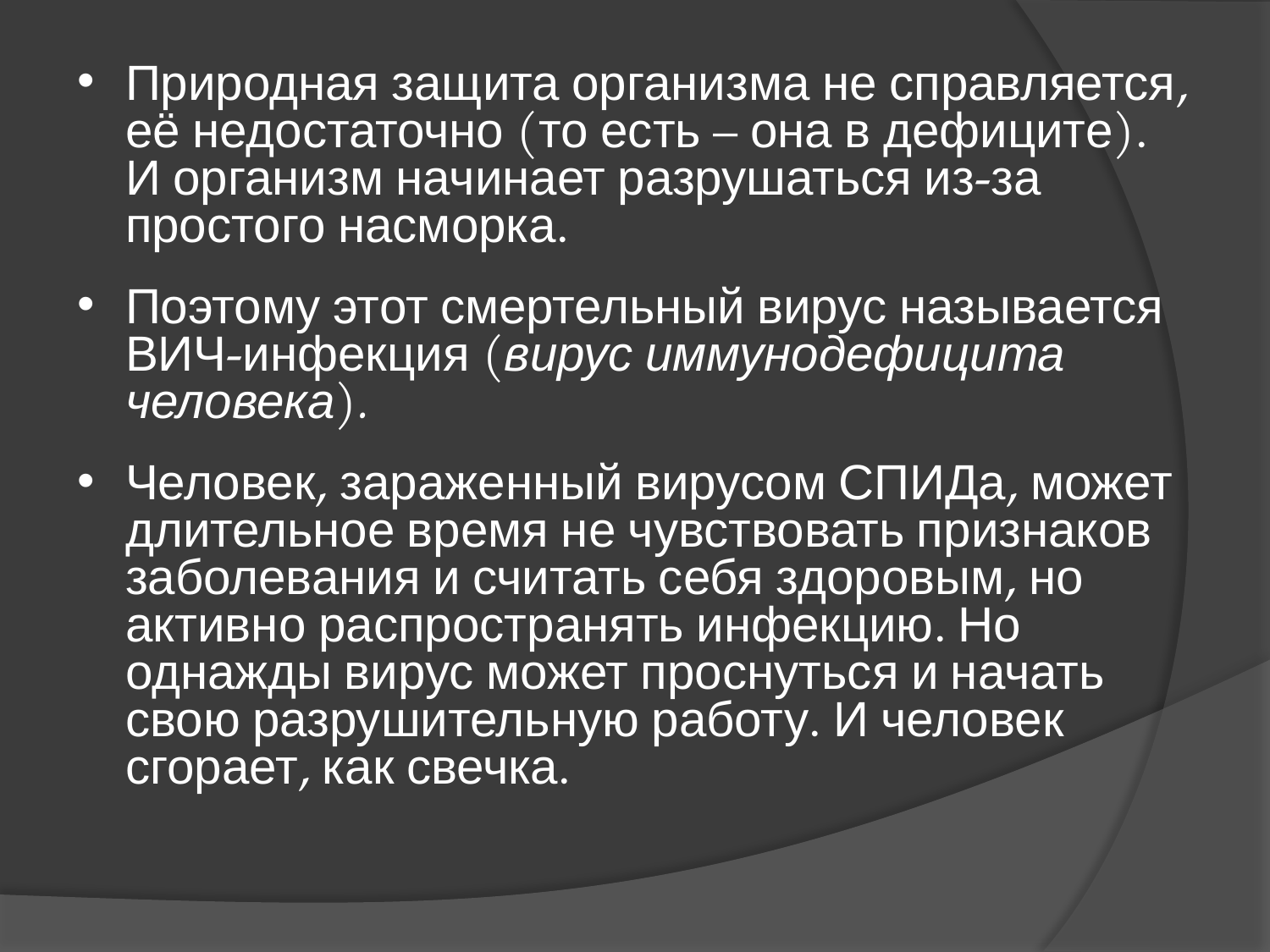

Природная защита организма не справляется, её недостаточно (то есть – она в дефиците). И организм начинает разрушаться из-за простого насморка.

Поэтому этот смертельный вирус называется ВИЧ-инфекция (вирус иммунодефицита человека).

Человек, зараженный вирусом СПИДа, может длительное время не чувствовать признаков заболевания и считать себя здоровым, но активно распространять инфекцию. Но однажды вирус может проснуться и начать свою разрушительную работу. И человек сгорает, как свечка.